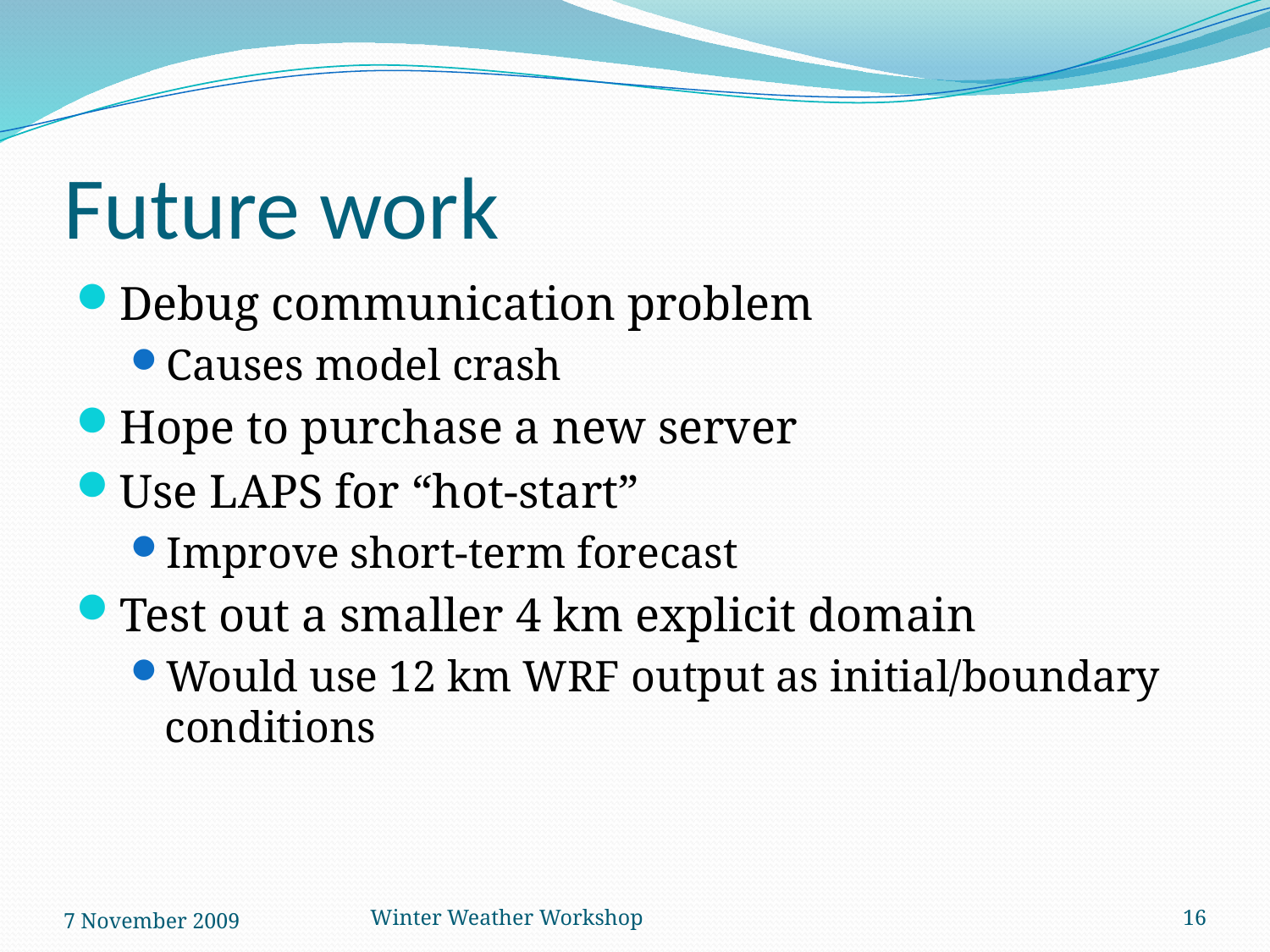

# Future work
Debug communication problem
Causes model crash
Hope to purchase a new server
Use LAPS for “hot-start”
Improve short-term forecast
Test out a smaller 4 km explicit domain
Would use 12 km WRF output as initial/boundary conditions
7 November 2009
Winter Weather Workshop
16